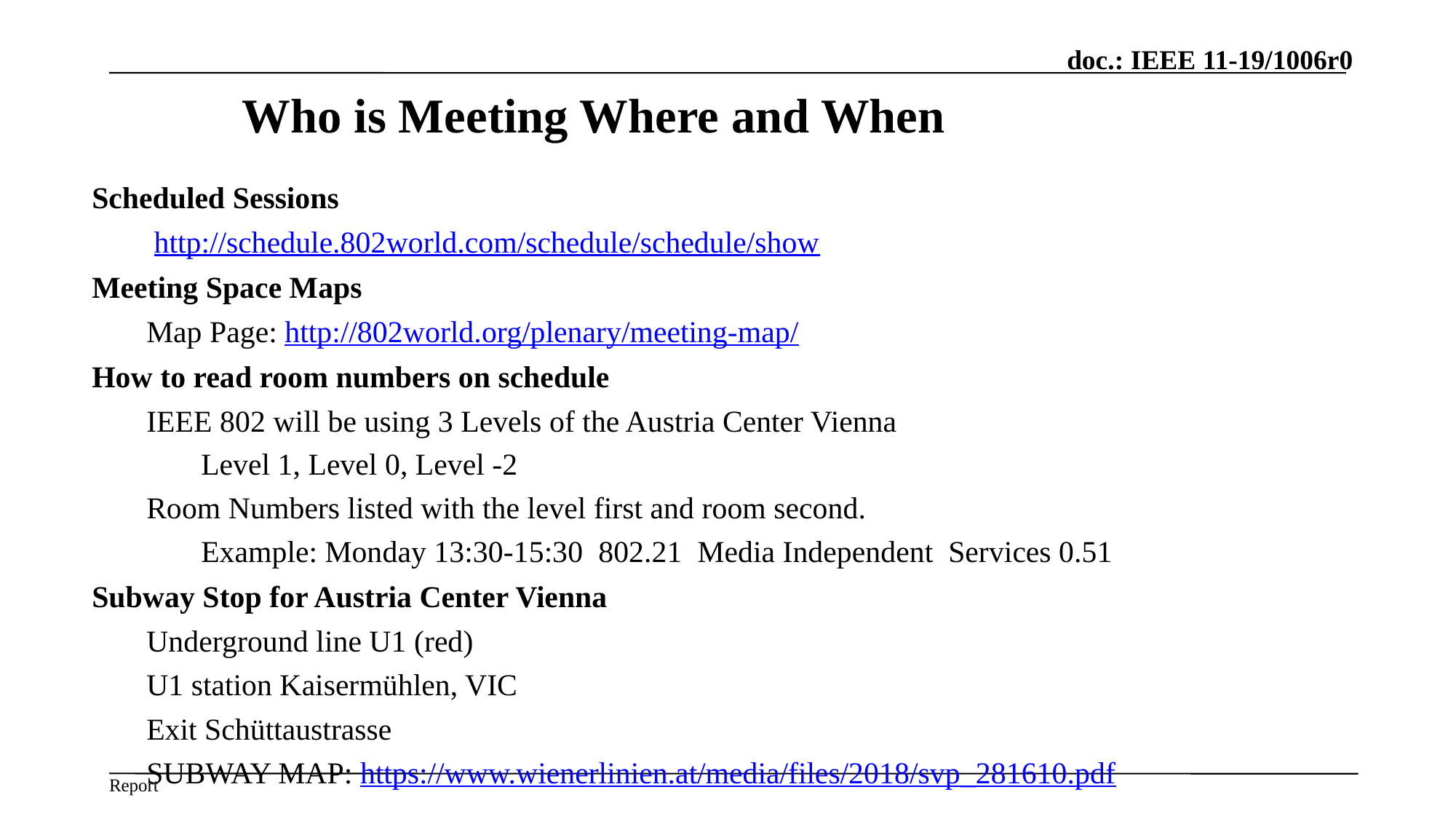

# Who is Meeting Where and When
Scheduled Sessions
 http://schedule.802world.com/schedule/schedule/show
Meeting Space Maps
Map Page: http://802world.org/plenary/meeting-map/
How to read room numbers on schedule
IEEE 802 will be using 3 Levels of the Austria Center Vienna
Level 1, Level 0, Level -2
Room Numbers listed with the level first and room second.
Example: Monday 13:30-15:30  802.21  Media Independent  Services 0.51
Subway Stop for Austria Center Vienna
Underground line U1 (red)
U1 station Kaisermühlen, VIC
Exit Schüttaustrasse
SUBWAY MAP: https://www.wienerlinien.at/media/files/2018/svp_281610.pdf